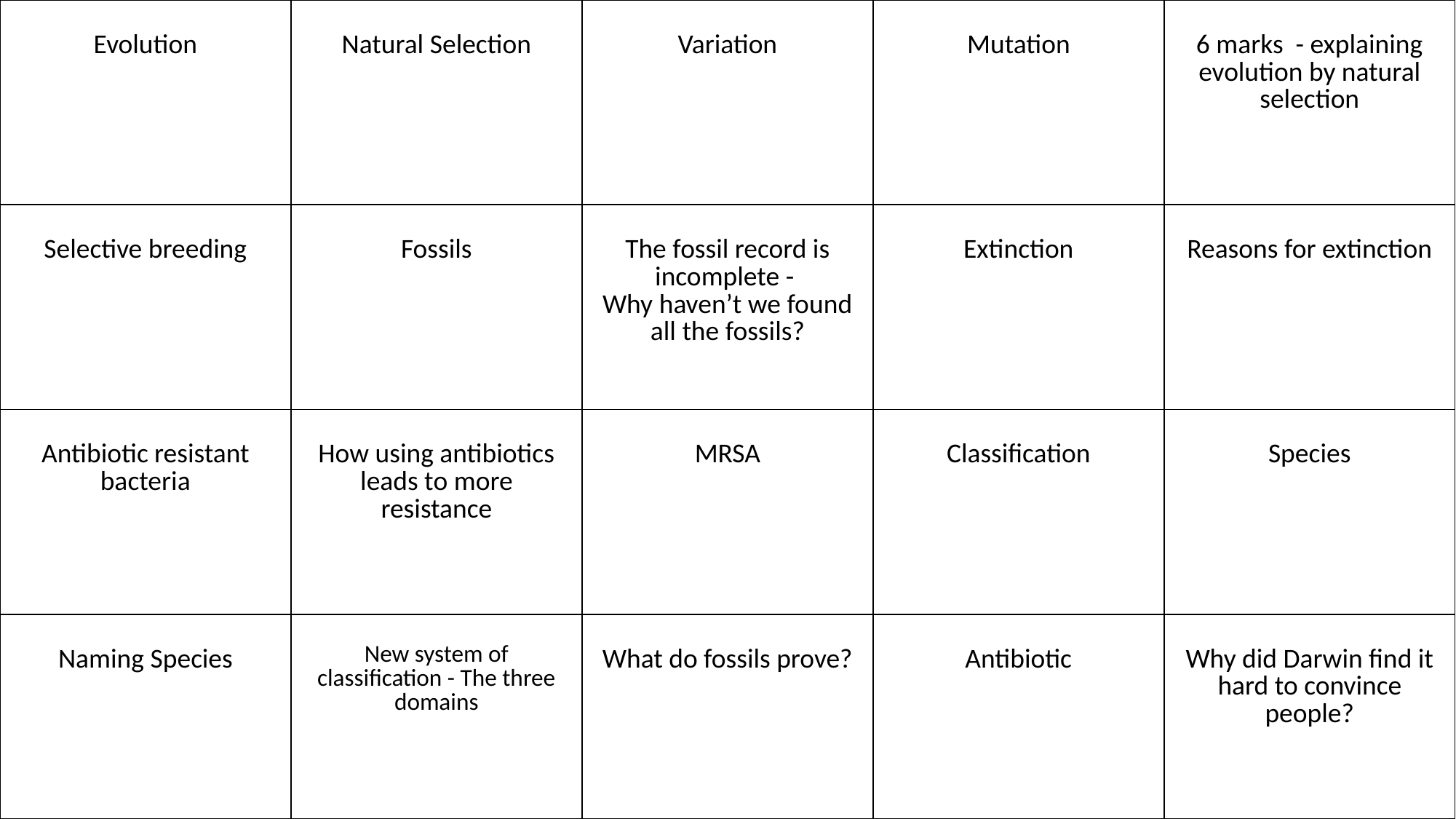

| Evolution | Natural Selection | Variation | Mutation | 6 marks - explaining evolution by natural selection |
| --- | --- | --- | --- | --- |
| Selective breeding | Fossils | The fossil record is incomplete - Why haven’t we found all the fossils? | Extinction | Reasons for extinction |
| Antibiotic resistant bacteria | How using antibiotics leads to more resistance | MRSA | Classification | Species |
| Naming Species | New system of classification - The three domains | What do fossils prove? | Antibiotic | Why did Darwin find it hard to convince people? |